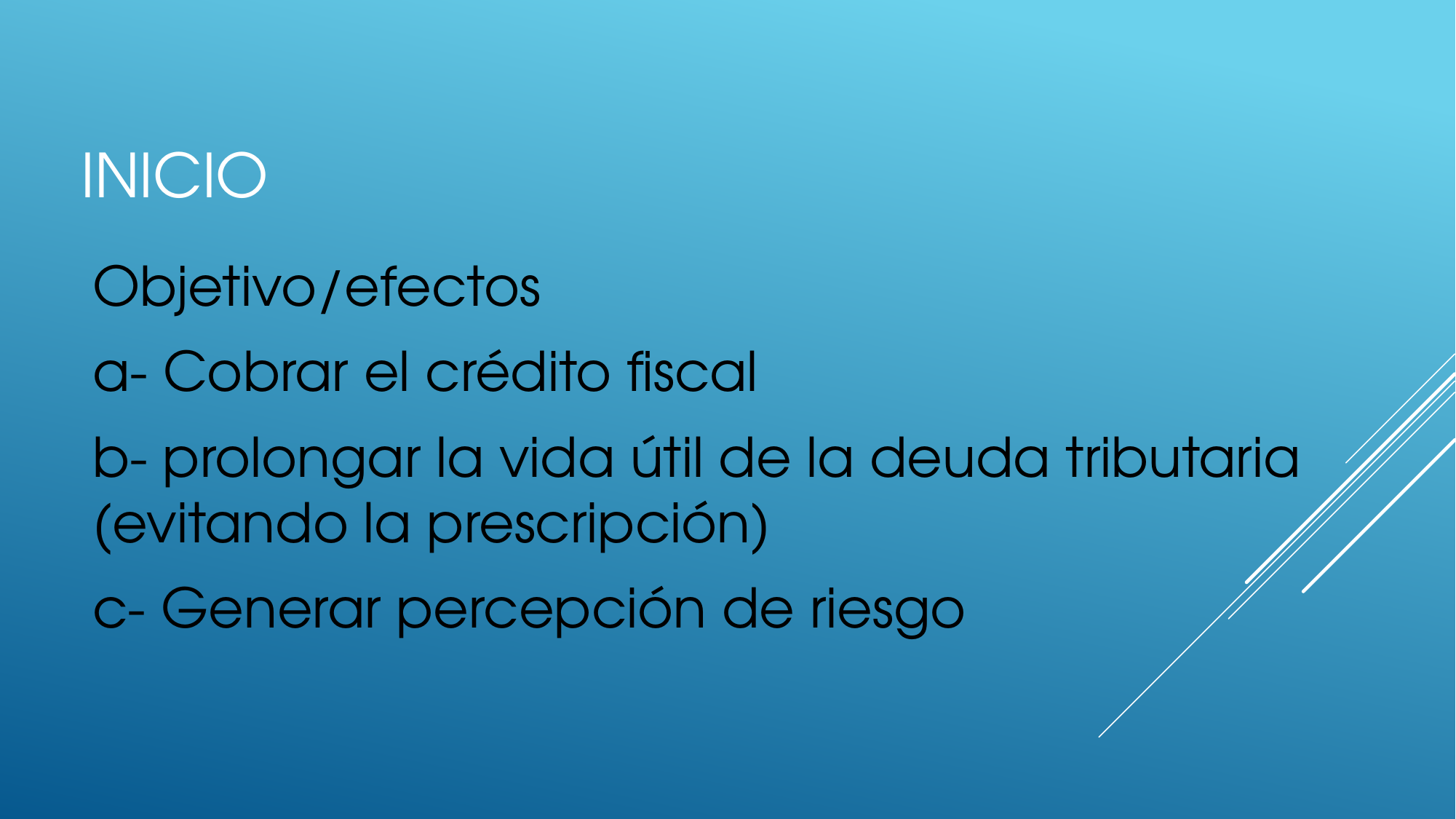

# Inicio
Objetivo/efectos
a- Cobrar el crédito fiscal
b- prolongar la vida útil de la deuda tributaria (evitando la prescripción)
c- Generar percepción de riesgo